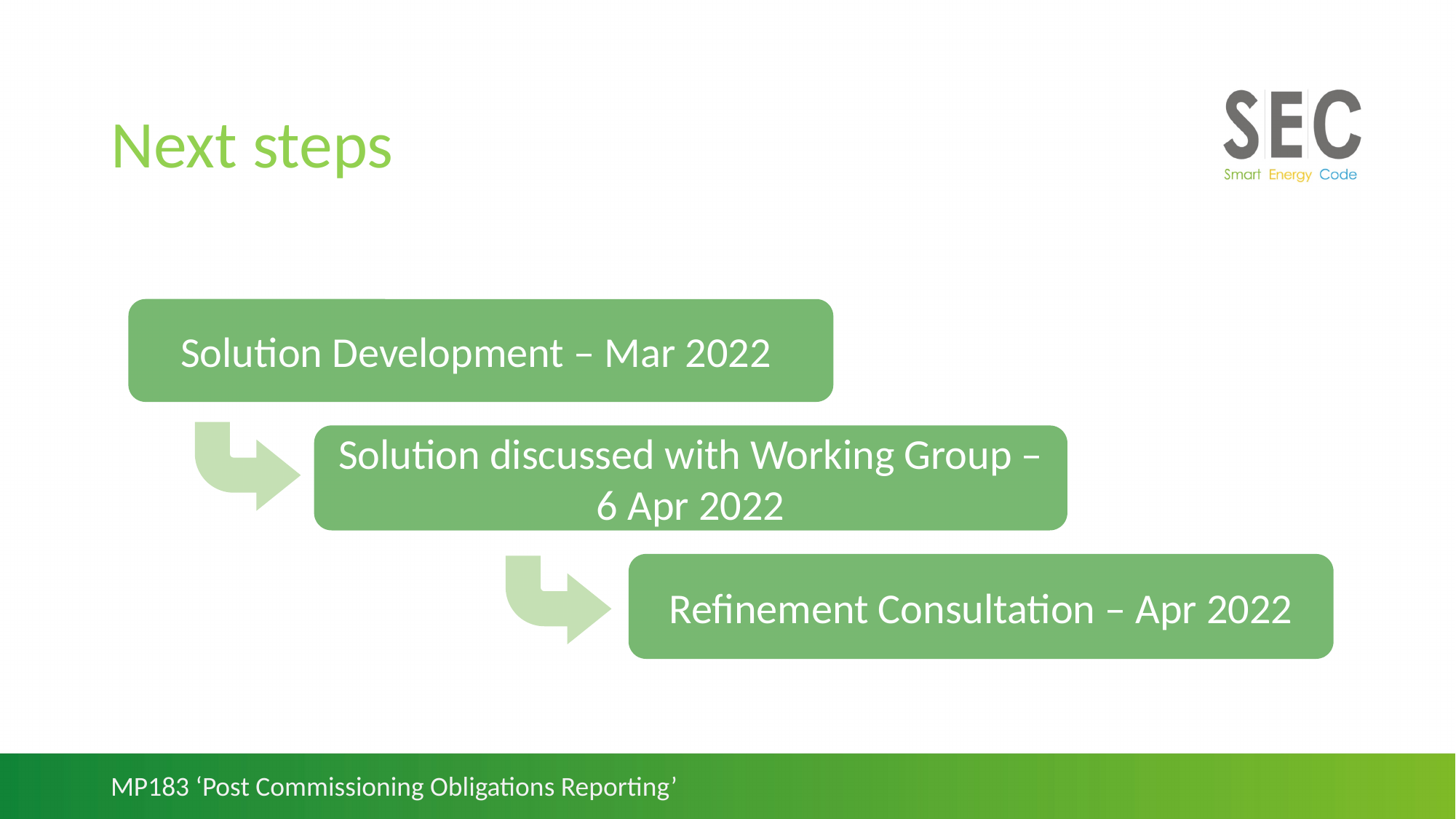

# Next steps

Solution Development – Mar 2022

Solution discussed with Working Group – 6 Apr 2022
Refinement Consultation – Apr 2022

MP183 ‘Post Commissioning Obligations Reporting’